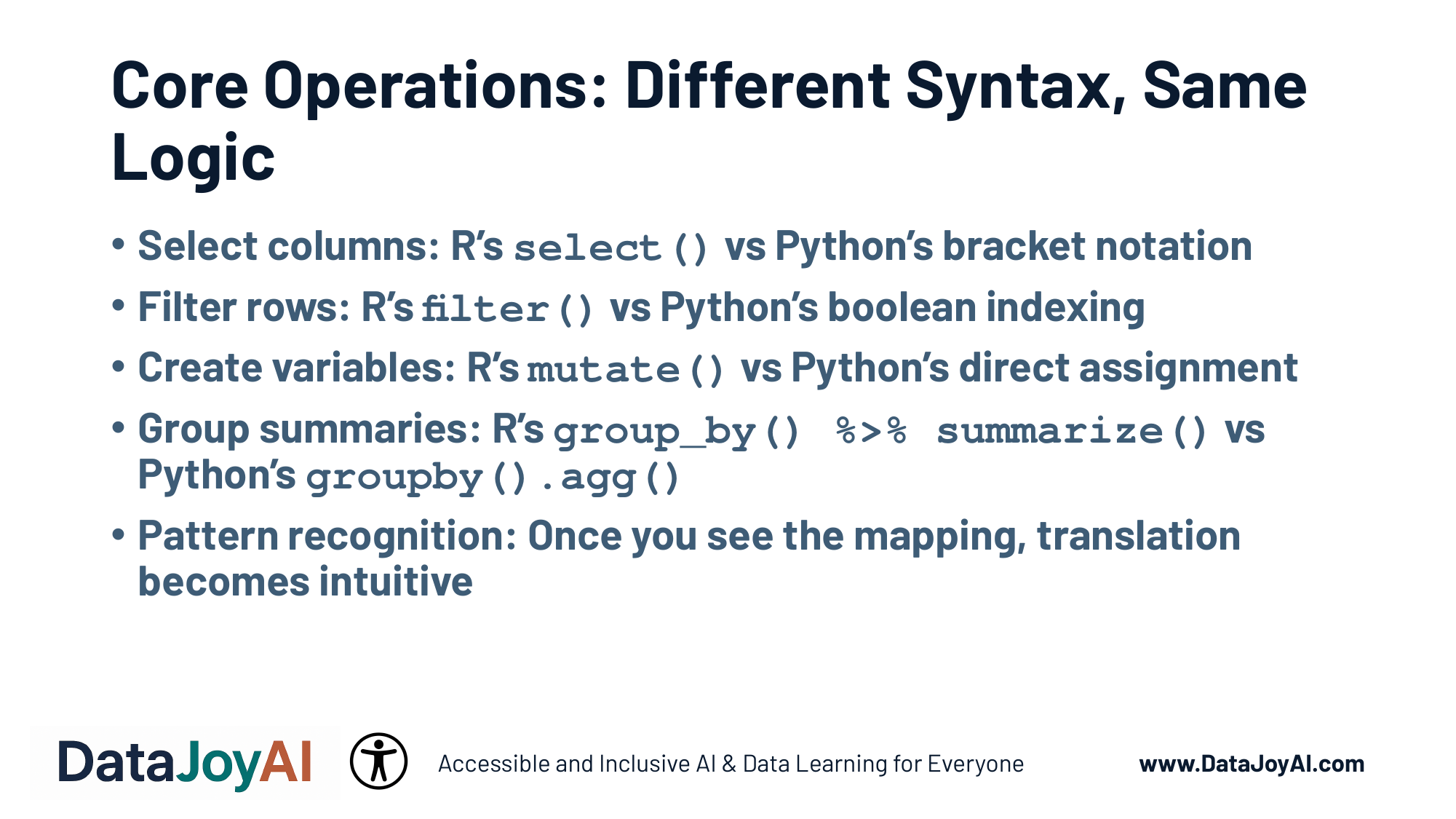

# Core Operations: Different Syntax, Same Logic
Select columns: R’s select() vs Python’s bracket notation
Filter rows: R’s filter() vs Python’s boolean indexing
Create variables: R’s mutate() vs Python’s direct assignment
Group summaries: R’s group_by() %>% summarize() vs Python’s groupby().agg()
Pattern recognition: Once you see the mapping, translation becomes intuitive